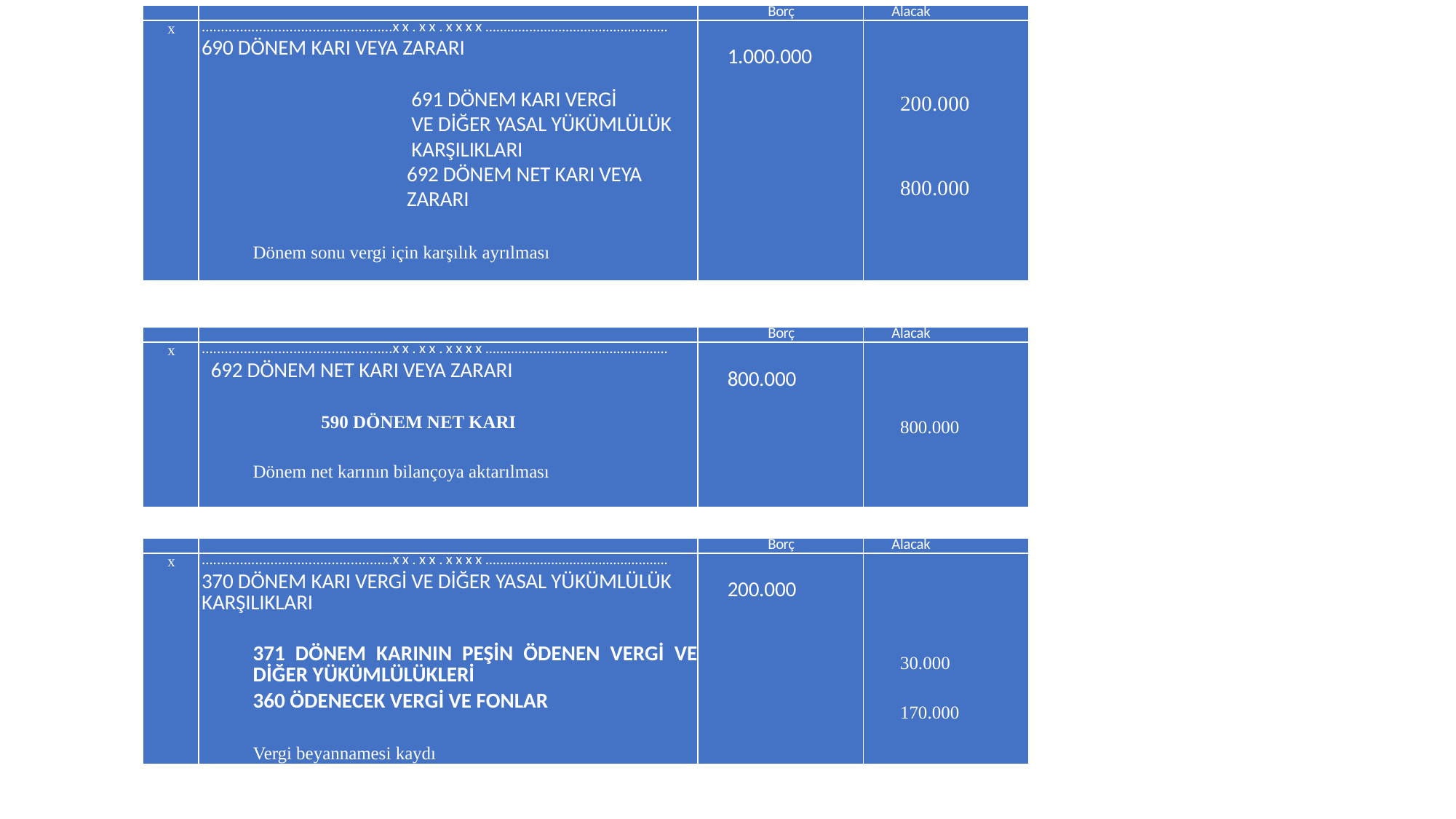

|  |  | Borç | Alacak |
| --- | --- | --- | --- |
| x | ..................................................xx.xx.xxxx.................................................. 690 DÖNEM KARI VEYA ZARARI 691 DÖNEM KARI VERGİ VE DİĞER YASAL YÜKÜMLÜLÜK KARŞILIKLARI 692 DÖNEM NET KARI VEYA ZARARI Dönem sonu vergi için karşılık ayrılması | 1.000.000 | 200.000 800.000 |

|  |  | Borç | Alacak |
| --- | --- | --- | --- |
| x | ..................................................xx.xx.xxxx.................................................. 692 DÖNEM NET KARI VEYA ZARARI 590 DÖNEM NET KARI Dönem net karının bilançoya aktarılması | 800.000 | 800.000 |
|  |  | Borç | Alacak |
| --- | --- | --- | --- |
| x | ..................................................xx.xx.xxxx.................................................. 370 DÖNEM KARI VERGİ VE DİĞER YASAL YÜKÜMLÜLÜK KARŞILIKLARI 371 DÖNEM KARININ PEŞİN ÖDENEN VERGİ VE DİĞER YÜKÜMLÜLÜKLERİ 360 ÖDENECEK VERGİ VE FONLAR Vergi beyannamesi kaydı | 200.000 | 30.000 170.000 |